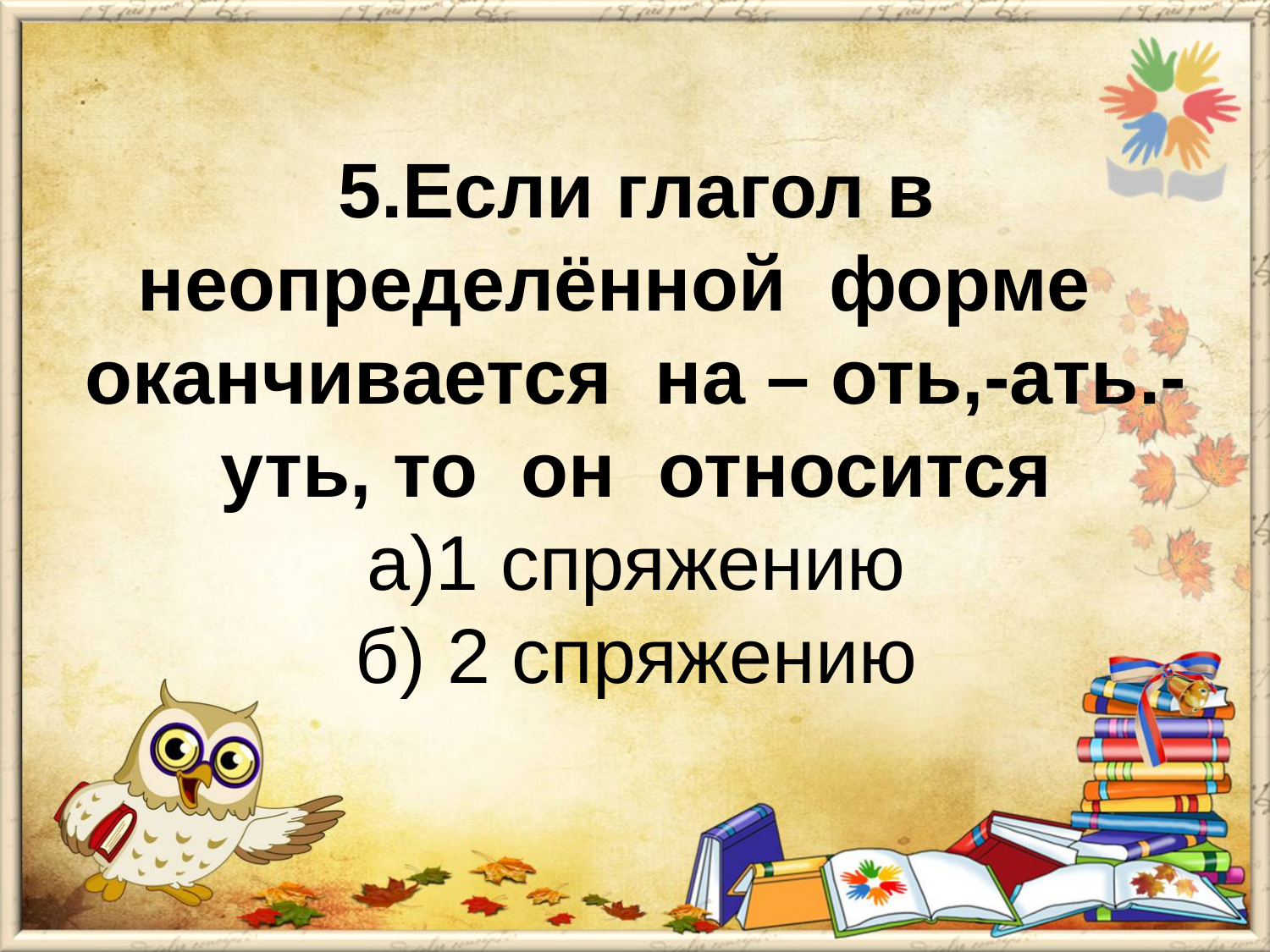

# 5.Если глагол в неопределённой  форме   оканчивается  на – оть,-ать.-уть, то  он  относится а)1 спряжению б) 2 спряжению